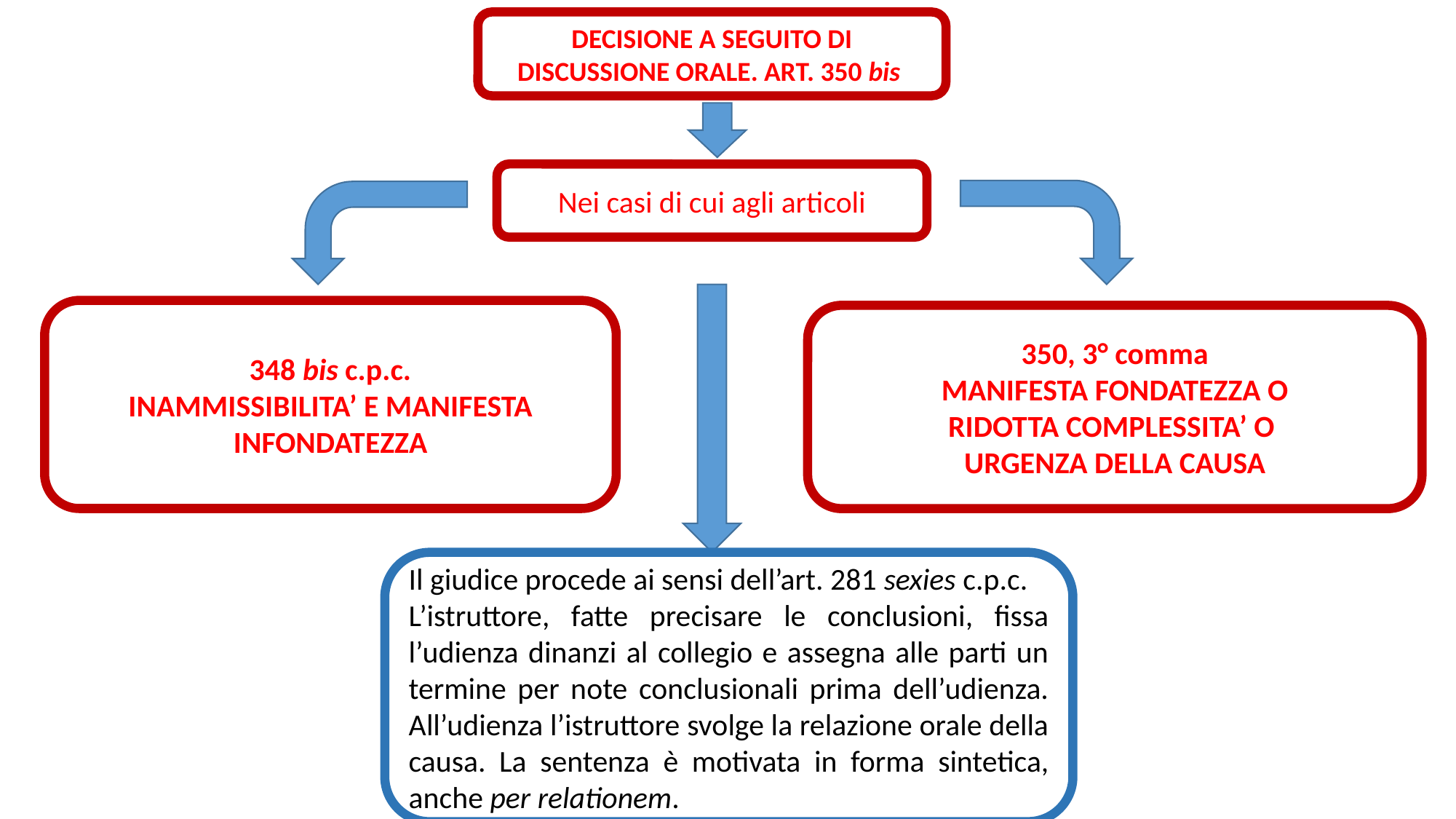

DECISIONE A SEGUITO DI DISCUSSIONE ORALE. ART. 350 bis

Nei casi di cui agli articoli

348 bis c.p.c.
INAMMISSIBILITA’ E MANIFESTA INFONDATEZZA
350, 3° comma
MANIFESTA FONDATEZZA O
RIDOTTA COMPLESSITA’ O
URGENZA DELLA CAUSA
Il giudice procede ai sensi dell’art. 281 sexies c.p.c.
L’istruttore, fatte precisare le conclusioni, fissa l’udienza dinanzi al collegio e assegna alle parti un termine per note conclusionali prima dell’udienza. All’udienza l’istruttore svolge la relazione orale della causa. La sentenza è motivata in forma sintetica, anche per relationem.